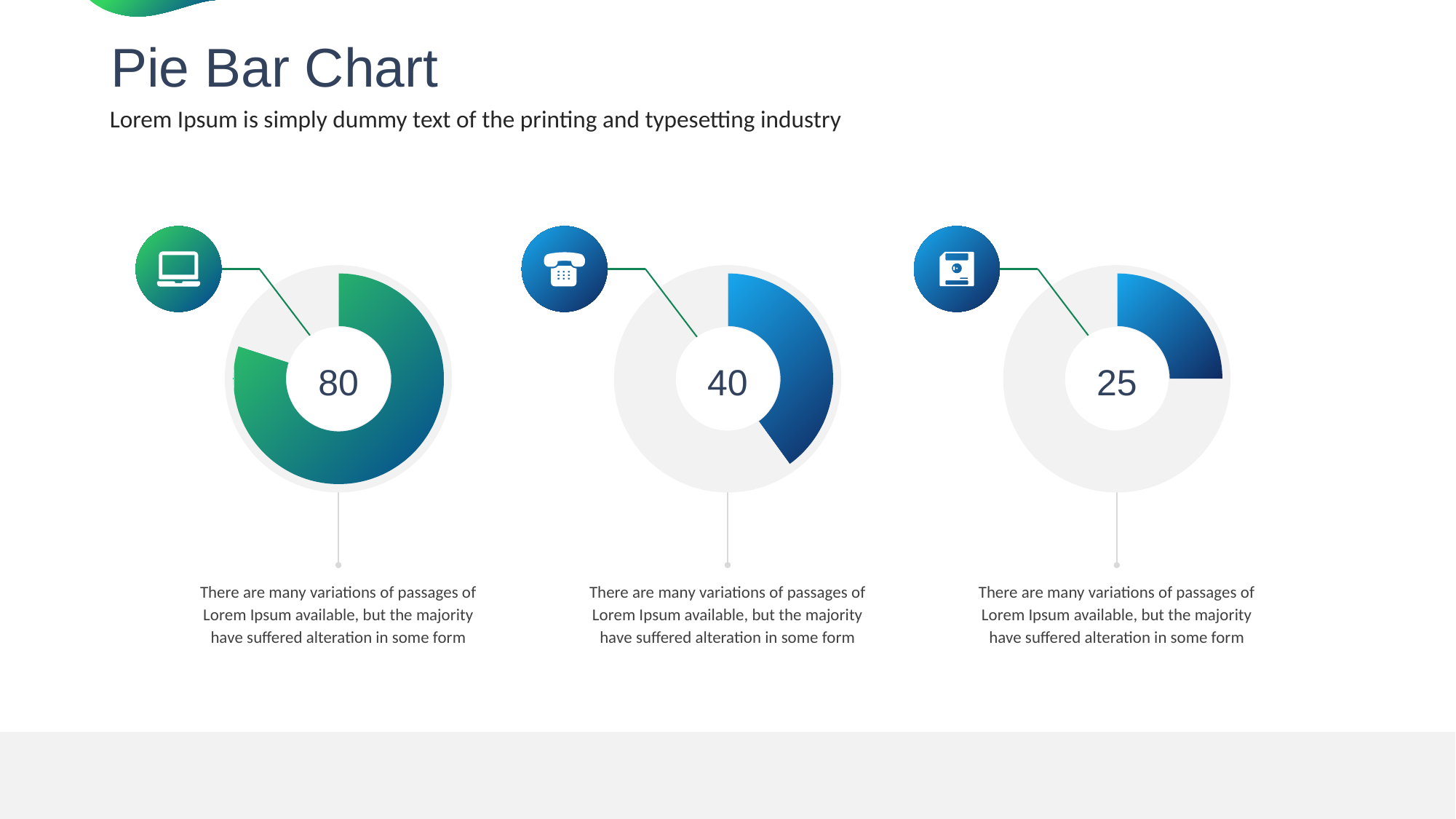

Pie Bar Chart
Lorem Ipsum is simply dummy text of the printing and typesetting industry

### Chart

| Category | Sales |
|---|---|
| 1st Qtr | 0.8 |
| 2nd Qtr | 0.2 |

### Chart

| Category | Sales |
|---|---|
| 1st Qtr | 0.4 |
| 2nd Qtr | 0.6 |

### Chart

| Category | Sales |
|---|---|
| 1st Qtr | 0.25 |
| 2nd Qtr | 0.75 |

80
40
25
There are many variations of passages of Lorem Ipsum available, but the majority have suffered alteration in some form
There are many variations of passages of Lorem Ipsum available, but the majority have suffered alteration in some form
There are many variations of passages of Lorem Ipsum available, but the majority have suffered alteration in some form